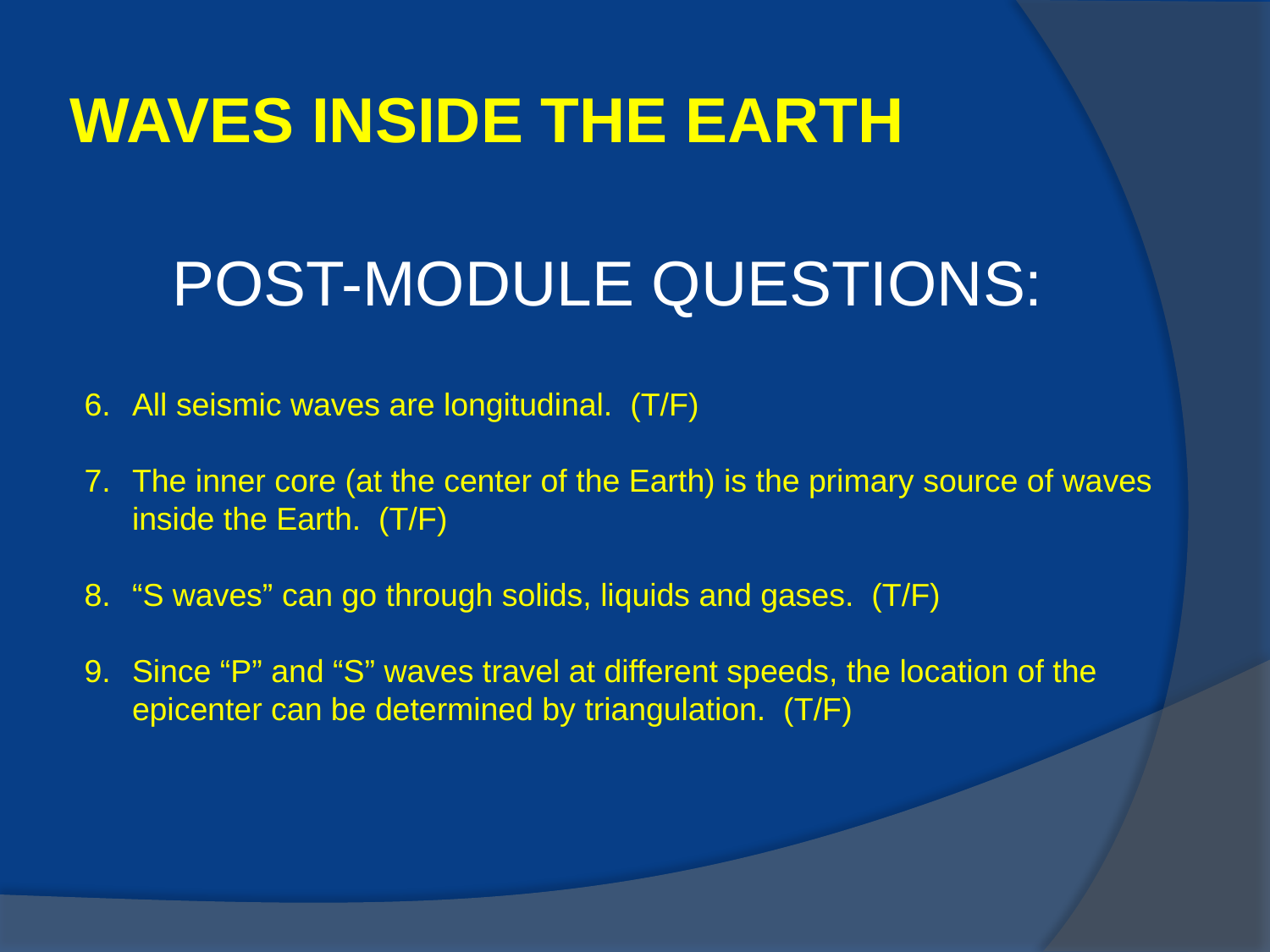

# WAVES INSIDE THE EARTH
     POST-MODULE QUESTIONS:
All seismic waves are longitudinal.  (T/F)

The inner core (at the center of the Earth) is the primary source of waves inside the Earth.  (T/F)

“S waves” can go through solids, liquids and gases.  (T/F)

Since “P” and “S” waves travel at different speeds, the location of the epicenter can be determined by triangulation.  (T/F)